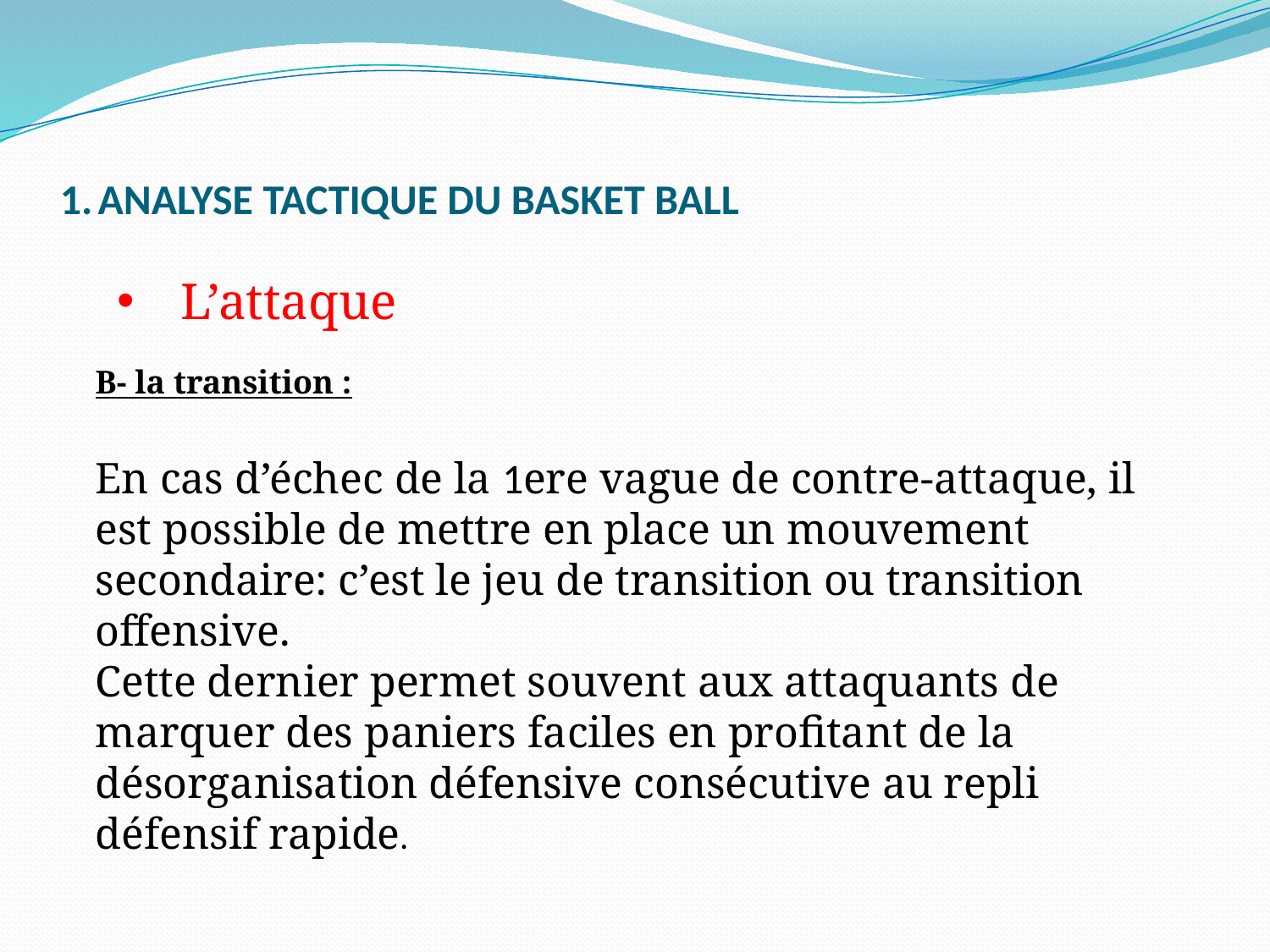

ANALYSE TACTIQUE DU BASKET BALL
L’attaque
B- la transition :

En cas d’échec de la 1ere vague de contre-attaque, il est possible de mettre en place un mouvement secondaire: c’est le jeu de transition ou transition offensive.
Cette dernier permet souvent aux attaquants de marquer des paniers faciles en profitant de la désorganisation défensive consécutive au repli défensif rapide.